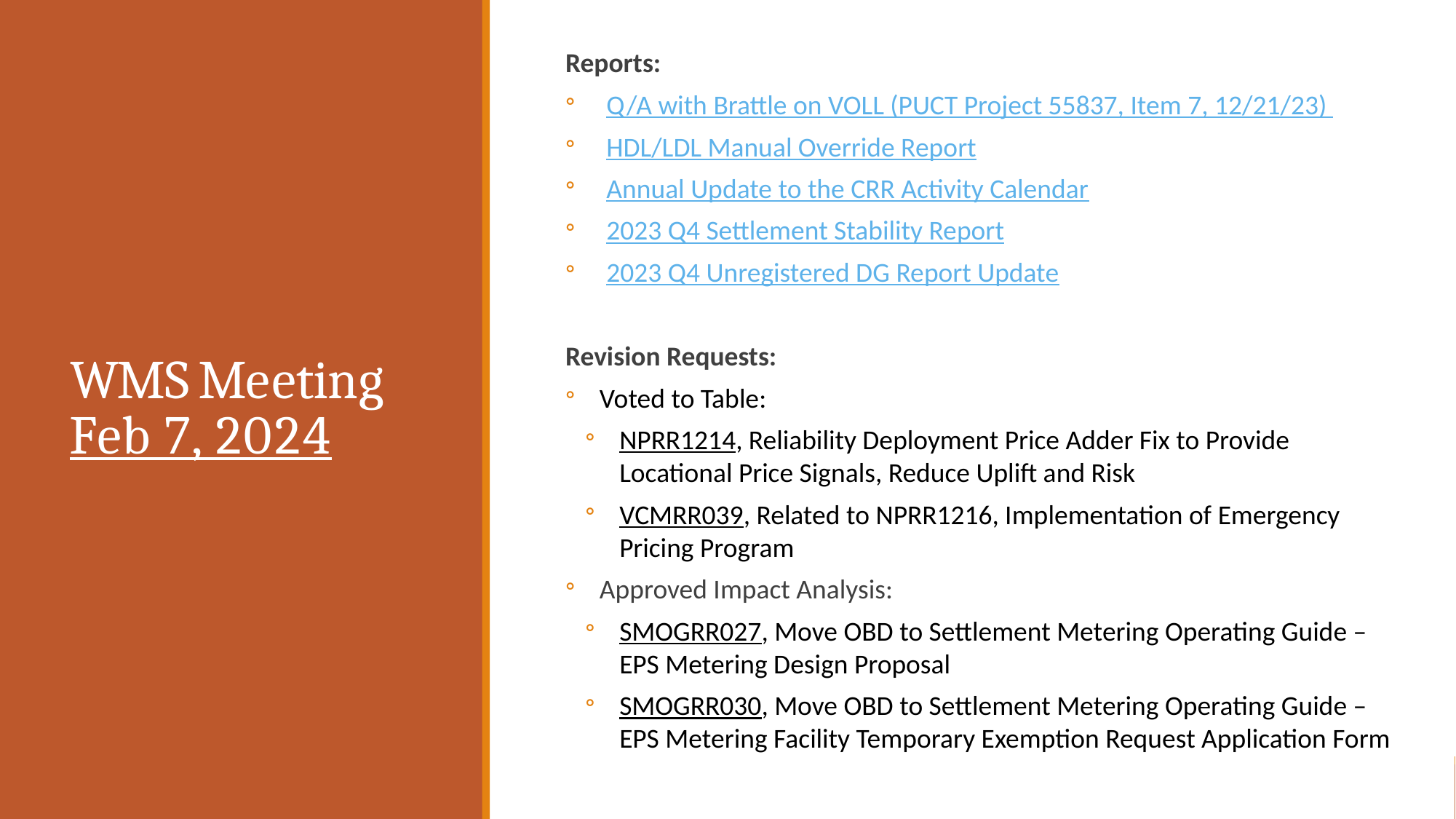

Reports:
Q/A with Brattle on VOLL (PUCT Project 55837, Item 7, 12/21/23)
HDL/LDL Manual Override Report
Annual Update to the CRR Activity Calendar
2023 Q4 Settlement Stability Report
2023 Q4 Unregistered DG Report Update

Revision Requests:
Voted to Table:
NPRR1214, Reliability Deployment Price Adder Fix to Provide Locational Price Signals, Reduce Uplift and Risk
VCMRR039, Related to NPRR1216, Implementation of Emergency Pricing Program
Approved Impact Analysis:
SMOGRR027, Move OBD to Settlement Metering Operating Guide – EPS Metering Design Proposal
SMOGRR030, Move OBD to Settlement Metering Operating Guide – EPS Metering Facility Temporary Exemption Request Application Form

# WMS Meeting  Feb 7, 2024